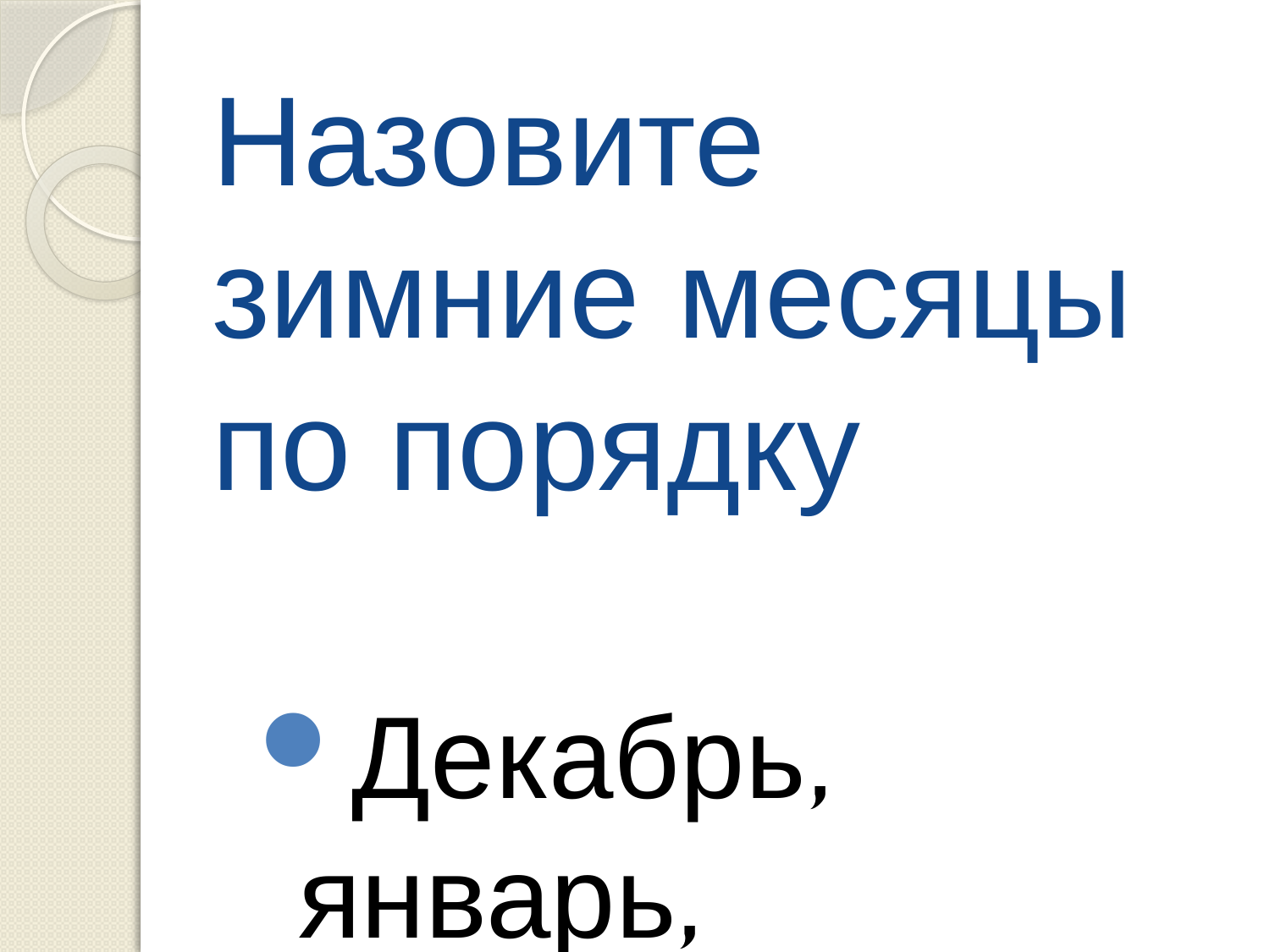

# Назовите зимние месяцы по порядку
Декабрь, январь, февраль